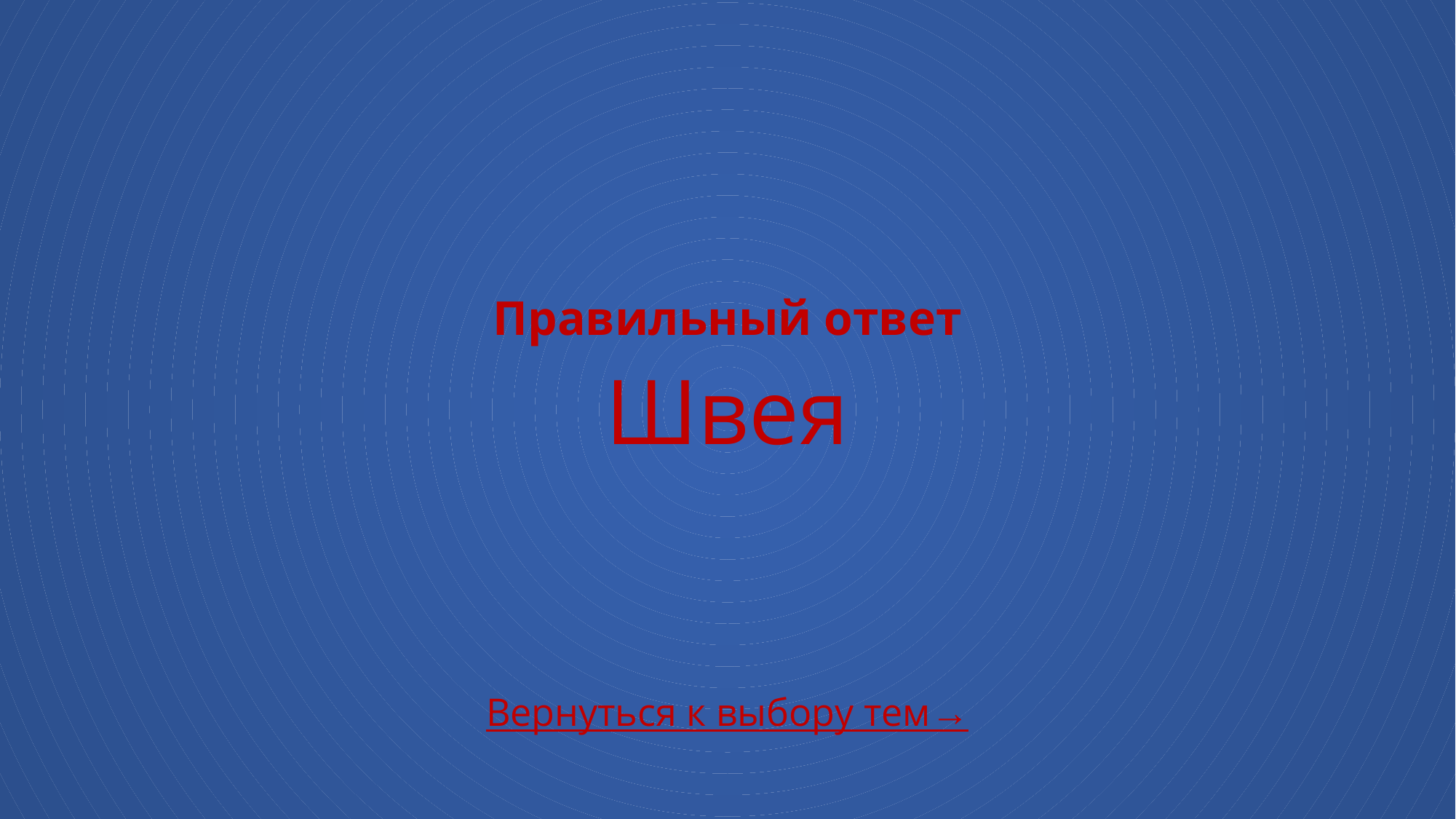

# Правильный ответ Швея
Вернуться к выбору тем→